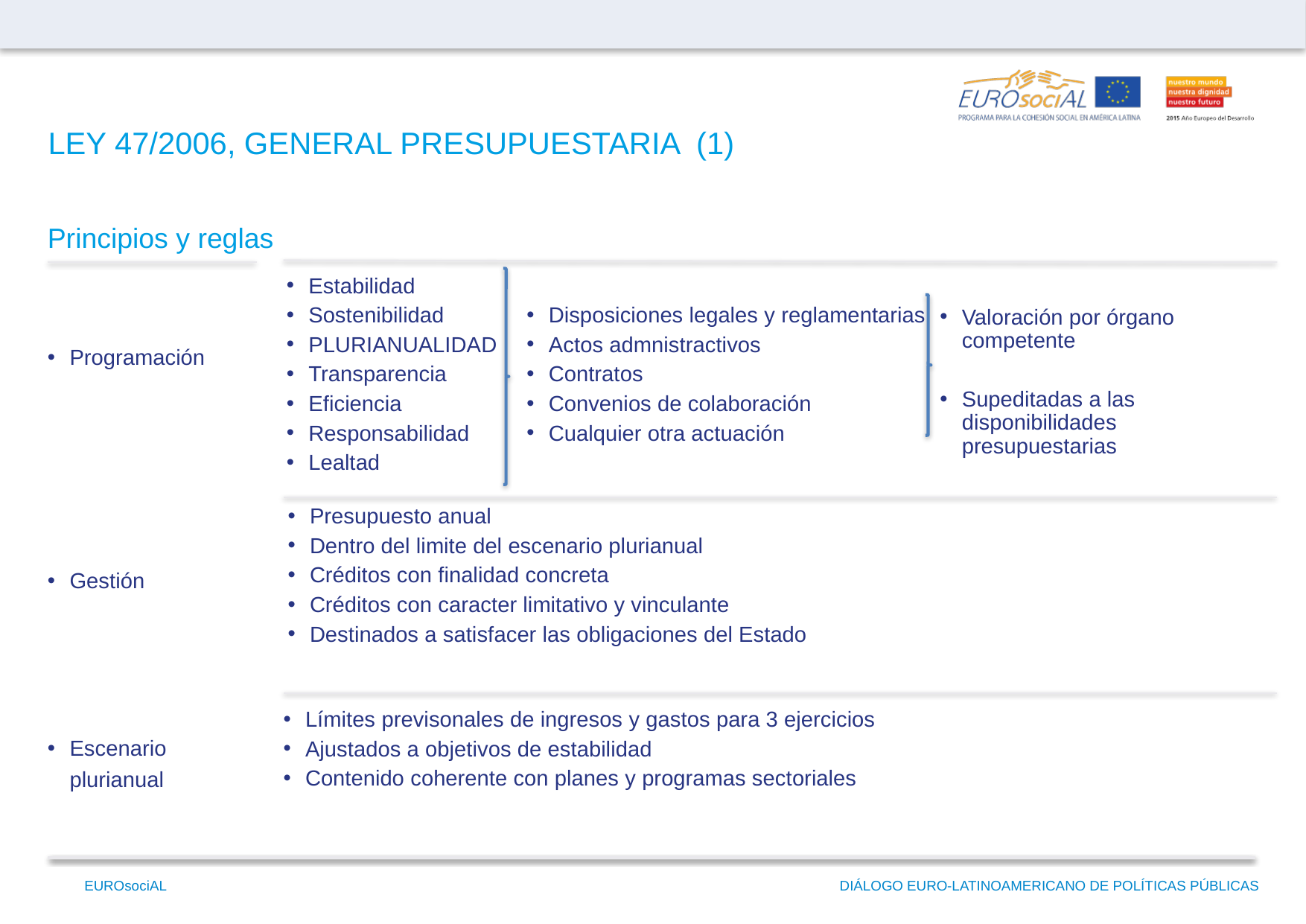

LEY 47/2006, GENERAL PRESUPUESTARIA  (1)
Principios y reglas

Disposiciones legales y reglamentarias
Actos admnistractivos
Contratos
Convenios de colaboración
Cualquier otra actuación

Estabilidad
Sostenibilidad
PLURIANUALIDAD
Transparencia
Eficiencia
Responsabilidad
Lealtad

Valoración por órgano competente

Supeditadas a las disponibilidades presupuestarias

Programación

Gestión

Escenario plurianual

Presupuesto anual
Dentro del limite del escenario plurianual
Créditos con finalidad concreta
Créditos con caracter limitativo y vinculante
Destinados a satisfacer las obligaciones del Estado
Límites previsonales de ingresos y gastos para 3 ejercicios
Ajustados a objetivos de estabilidad
Contenido coherente con planes y programas sectoriales